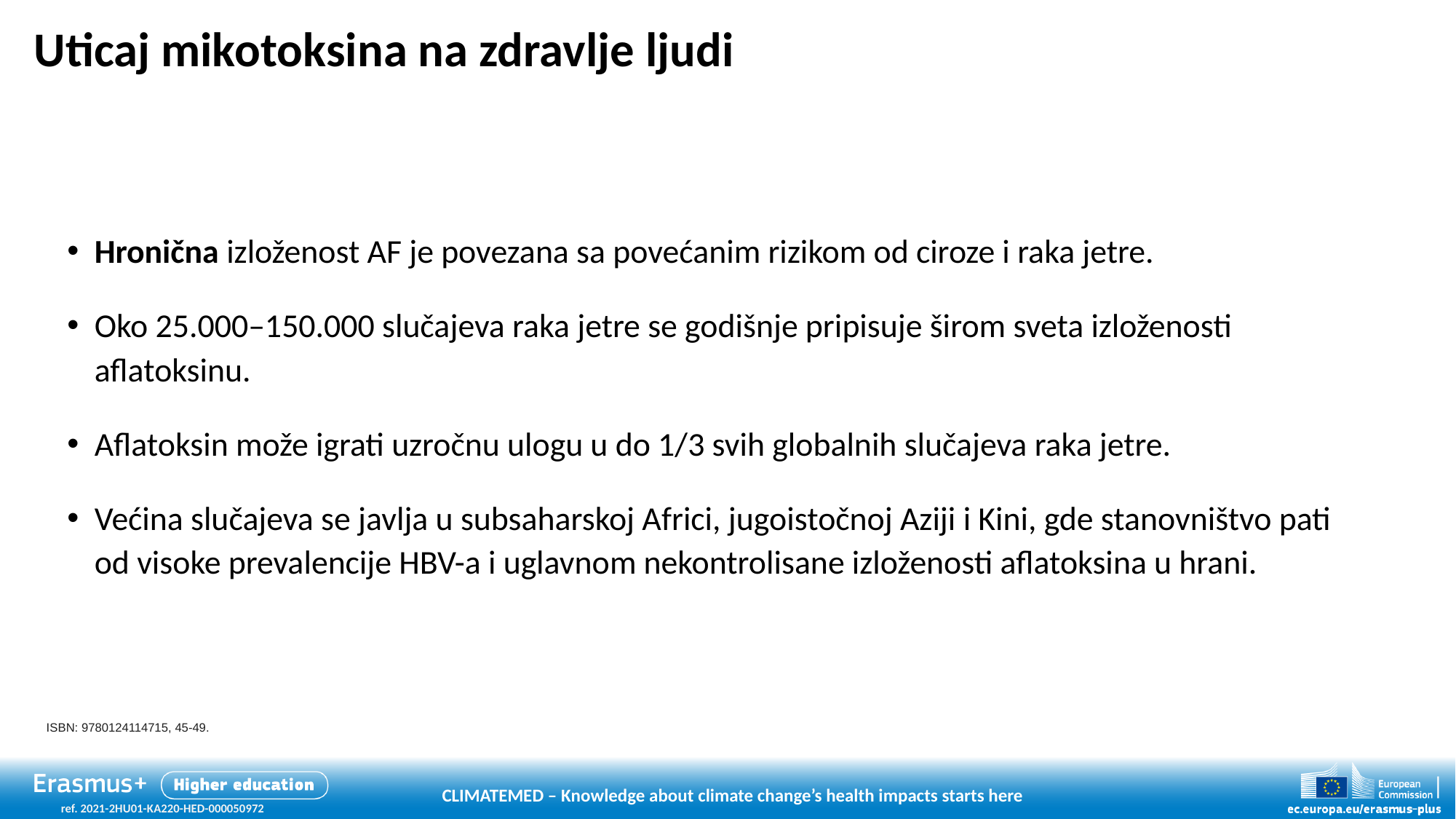

# Uticaj mikotoksina na zdravlje ljudi
Hronična izloženost AF je povezana sa povećanim rizikom od ciroze i raka jetre.
Oko 25.000–150.000 slučajeva raka jetre se godišnje pripisuje širom sveta izloženosti aflatoksinu.
Aflatoksin može igrati uzročnu ulogu u do 1/3 svih globalnih slučajeva raka jetre.
Većina slučajeva se javlja u subsaharskoj Africi, jugoistočnoj Aziji i Kini, gde stanovništvo pati od visoke prevalencije HBV-a i uglavnom nekontrolisane izloženosti aflatoksina u hrani.
ISBN: 9780124114715, 45-49.